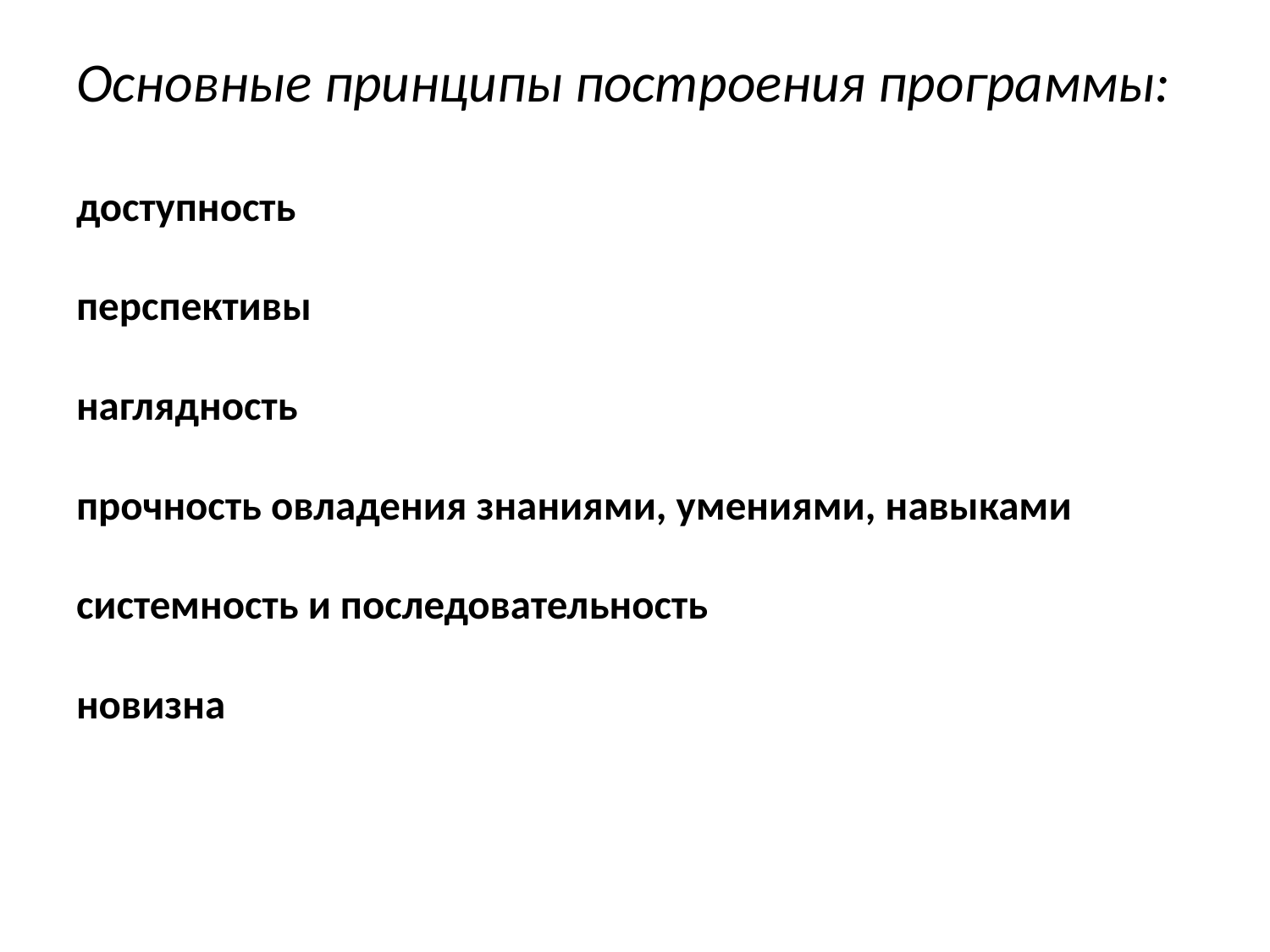

# Основные принципы построения программы: доступность перспективы наглядность прочность овладения знаниями, умениями, навыками системность и последовательность новизна